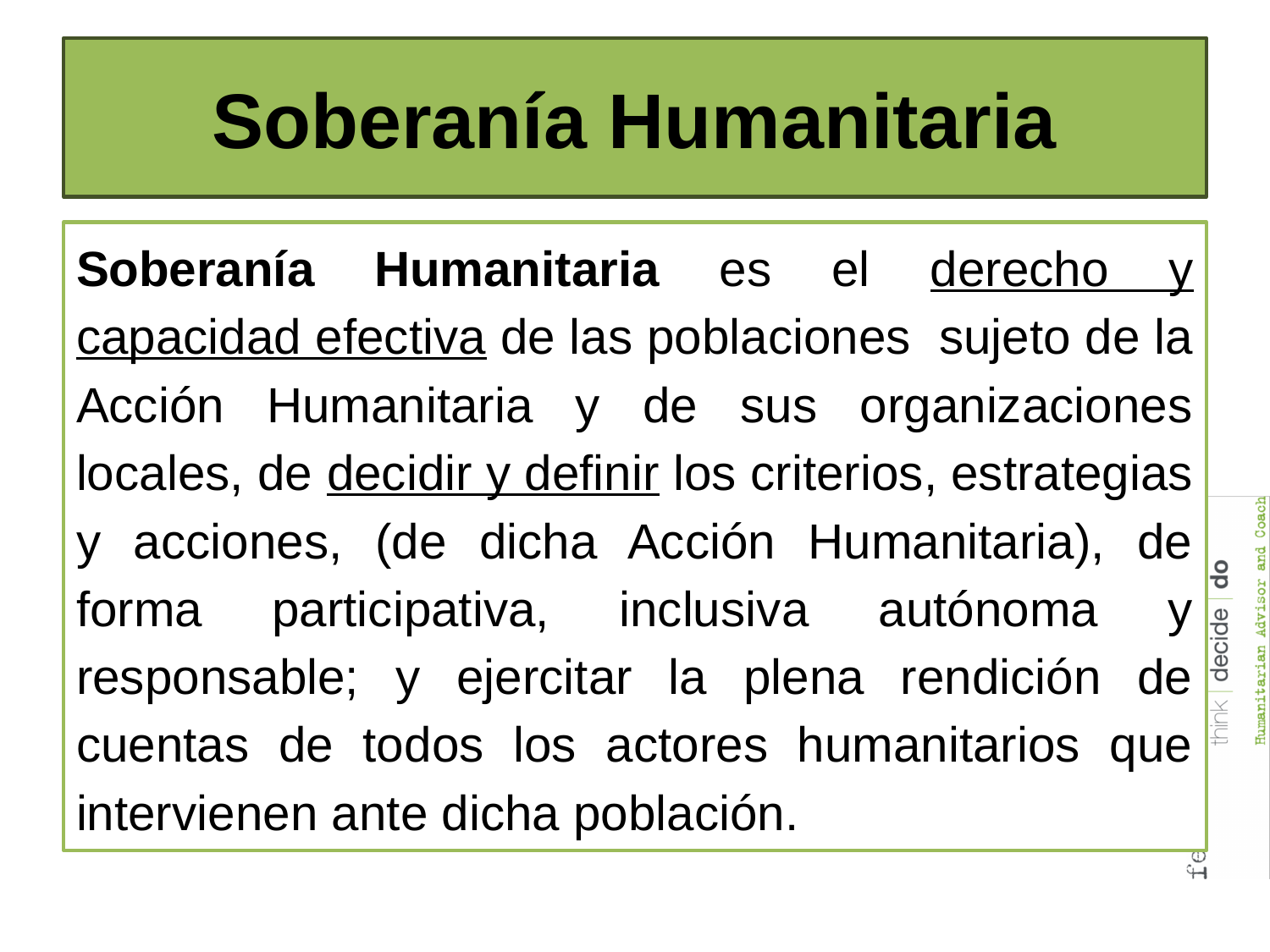

# Soberanía Humanitaria
Soberanía Humanitaria es el derecho y capacidad efectiva de las poblaciones  sujeto de la Acción Humanitaria y de sus organizaciones locales, de decidir y definir los criterios, estrategias y acciones, (de dicha Acción Humanitaria), de forma participativa, inclusiva autónoma y responsable; y ejercitar la plena rendición de cuentas de todos los actores humanitarios que intervienen ante dicha población.